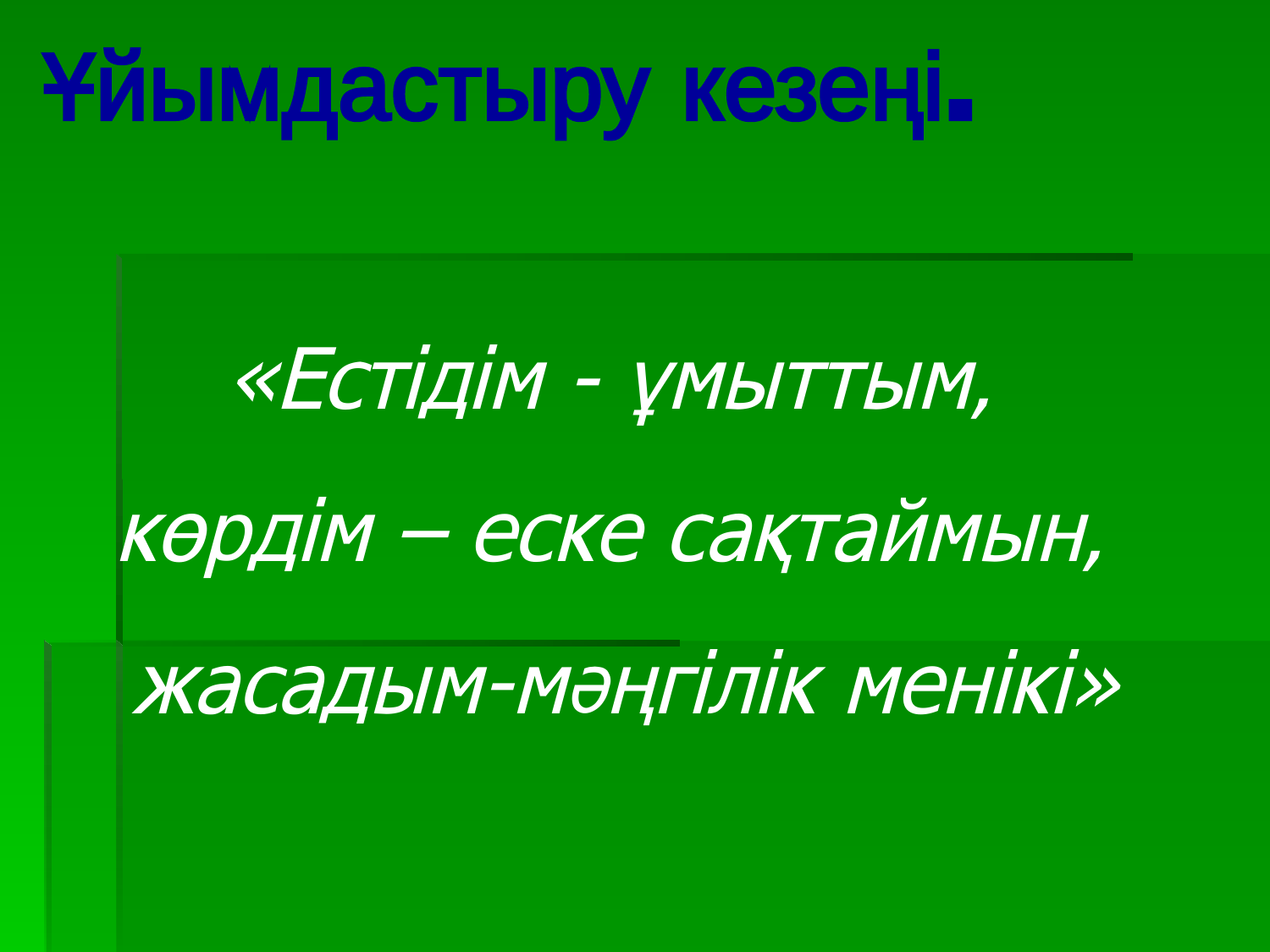

# Ұйымдастыру кезеңі.
«Естідім - ұмыттым,
көрдім – еске сақтаймын,
жасадым-мәңгілік менікі»